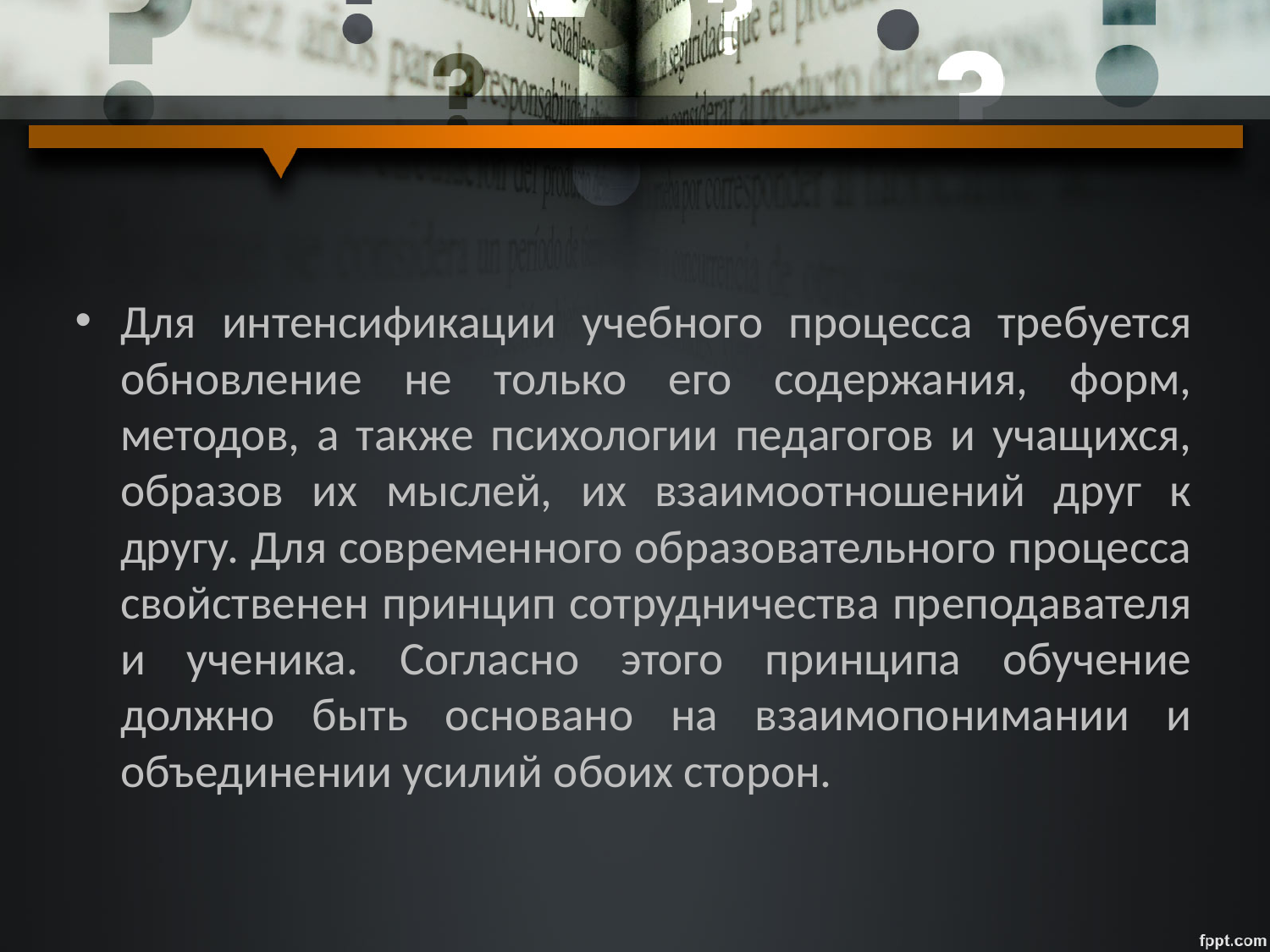

#
Для интенсификации учебного процесса требуется обновление не только его содержания, форм, методов, а также психологии педагогов и учащихся, образов их мыслей, их взаимоотношений друг к другу. Для современного образовательного процесса свойственен принцип сотрудничества преподавателя и ученика. Согласно этого принципа обучение должно быть основано на взаимопонимании и объединении усилий обоих сторон.